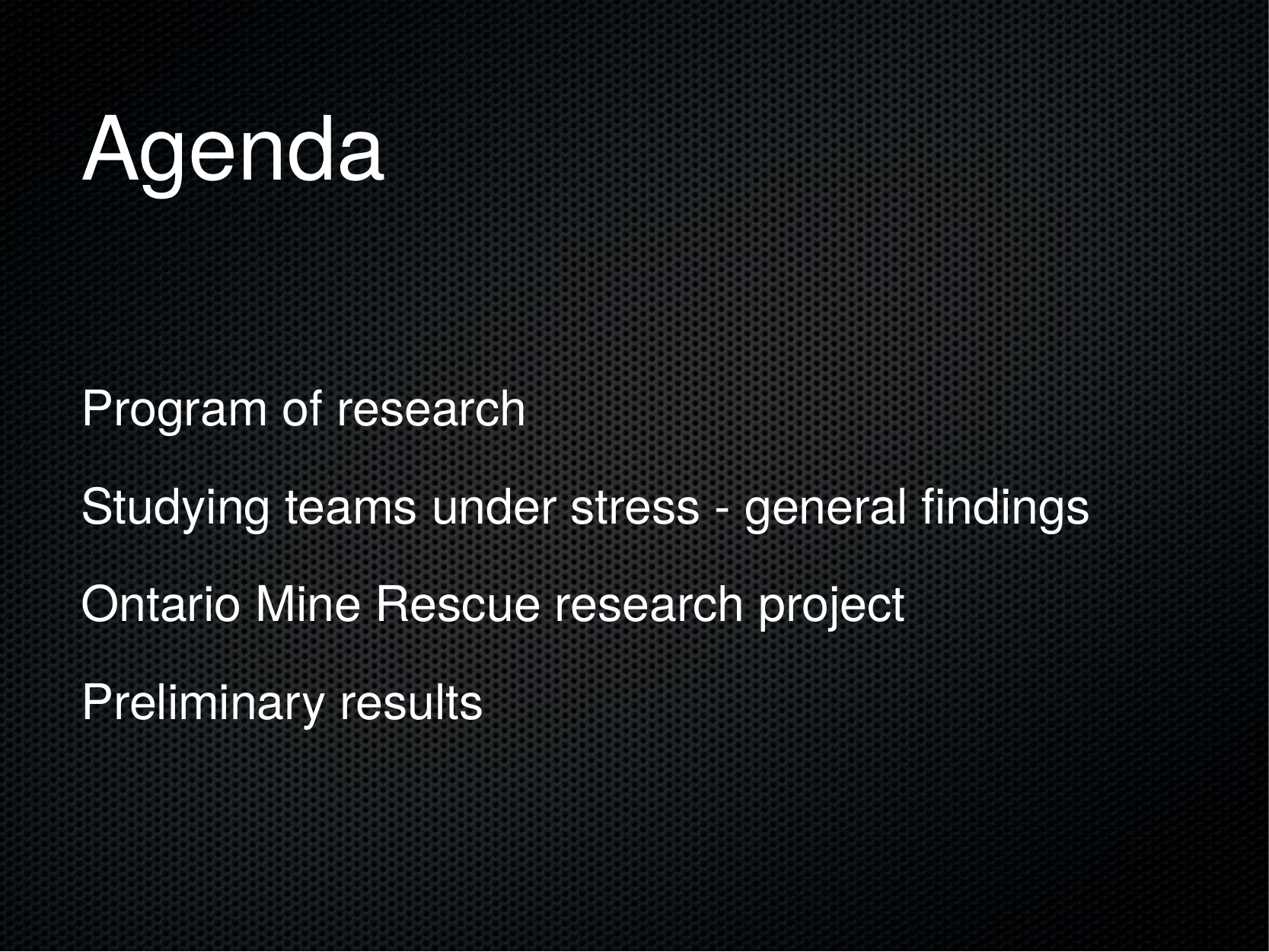

# Agenda
Program of research
Studying teams under stress - general findings
Ontario Mine Rescue research project
Preliminary results